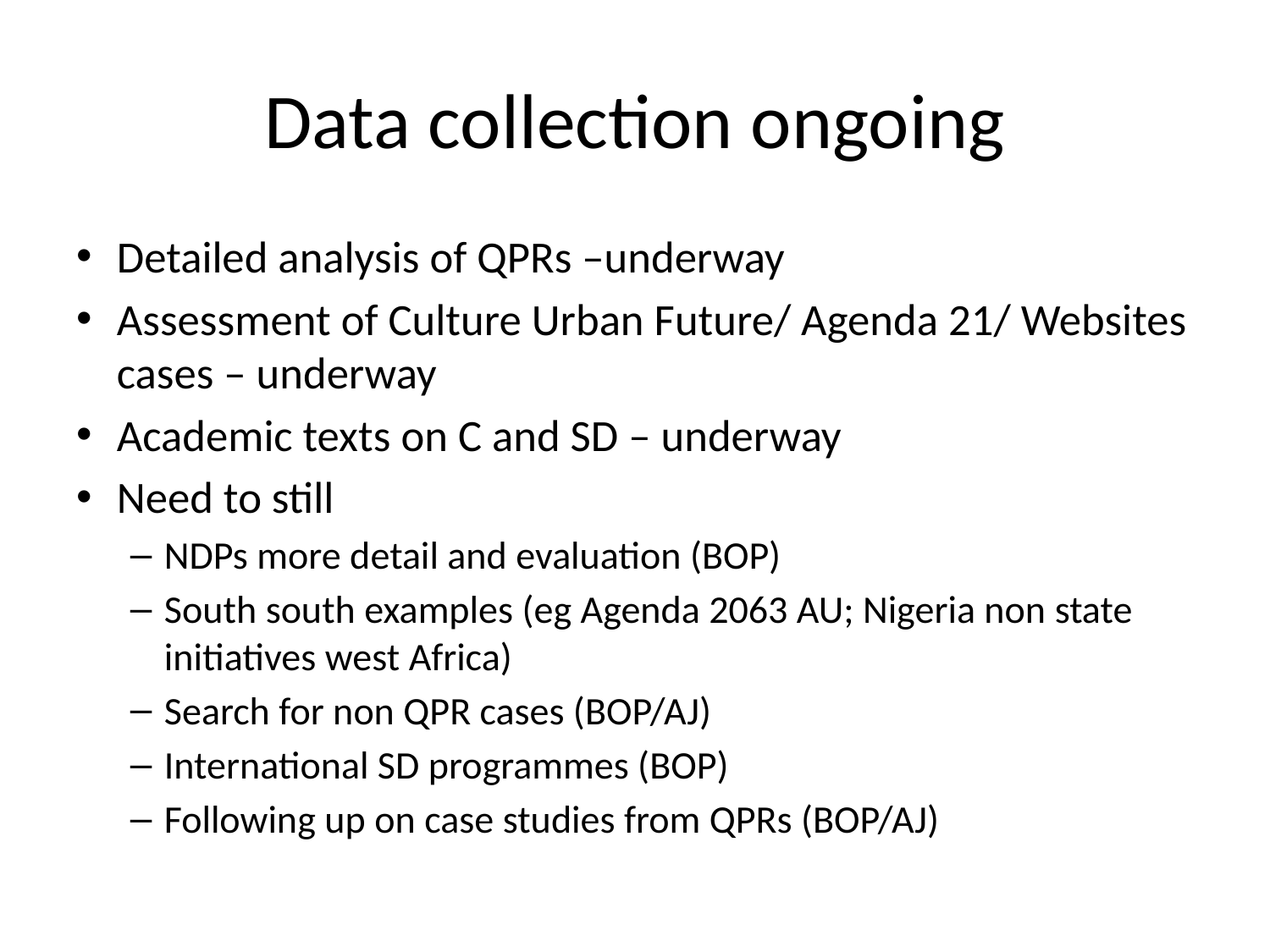

# Data collection ongoing
Detailed analysis of QPRs –underway
Assessment of Culture Urban Future/ Agenda 21/ Websites cases – underway
Academic texts on C and SD – underway
Need to still
NDPs more detail and evaluation (BOP)
South south examples (eg Agenda 2063 AU; Nigeria non state initiatives west Africa)
Search for non QPR cases (BOP/AJ)
International SD programmes (BOP)
Following up on case studies from QPRs (BOP/AJ)